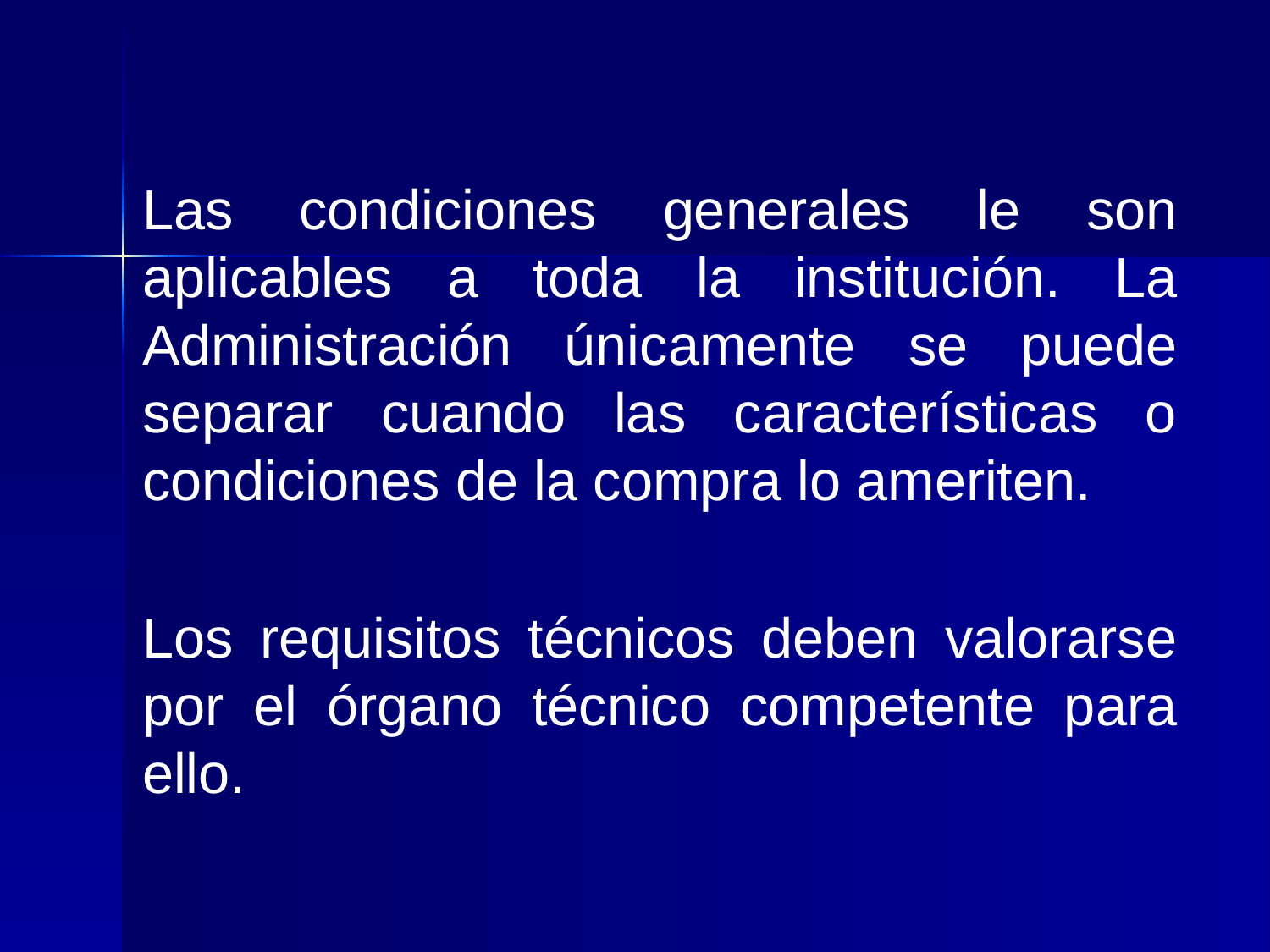

Las condiciones generales le son aplicables a toda la institución. La Administración únicamente se puede separar cuando las características o condiciones de la compra lo ameriten.

Los requisitos técnicos deben valorarse por el órgano técnico competente para ello.